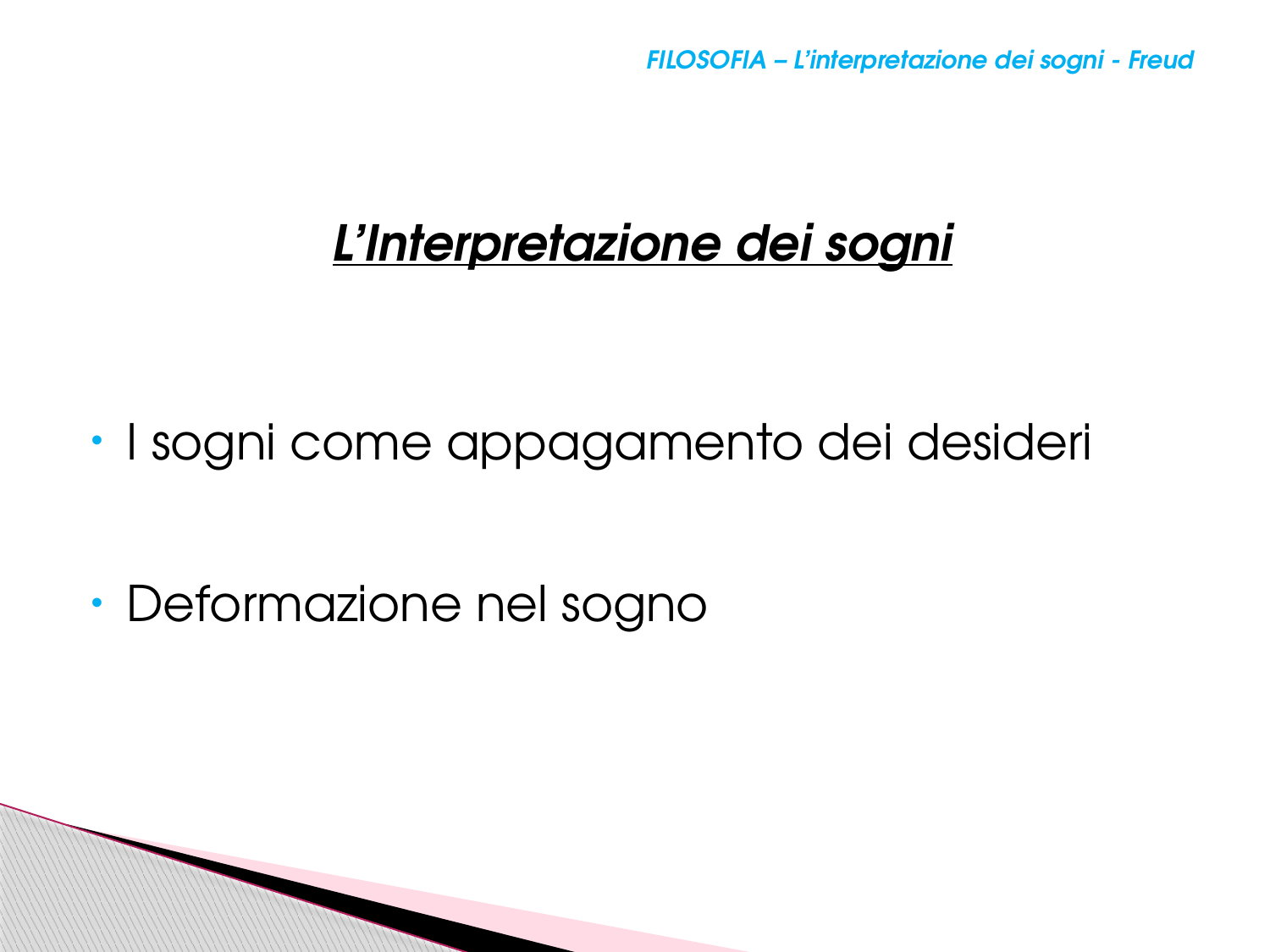

# FILOSOFIA – L’interpretazione dei sogni - Freud
L’Interpretazione dei sogni

I sogni come appagamento dei desideri

Deformazione nel sogno